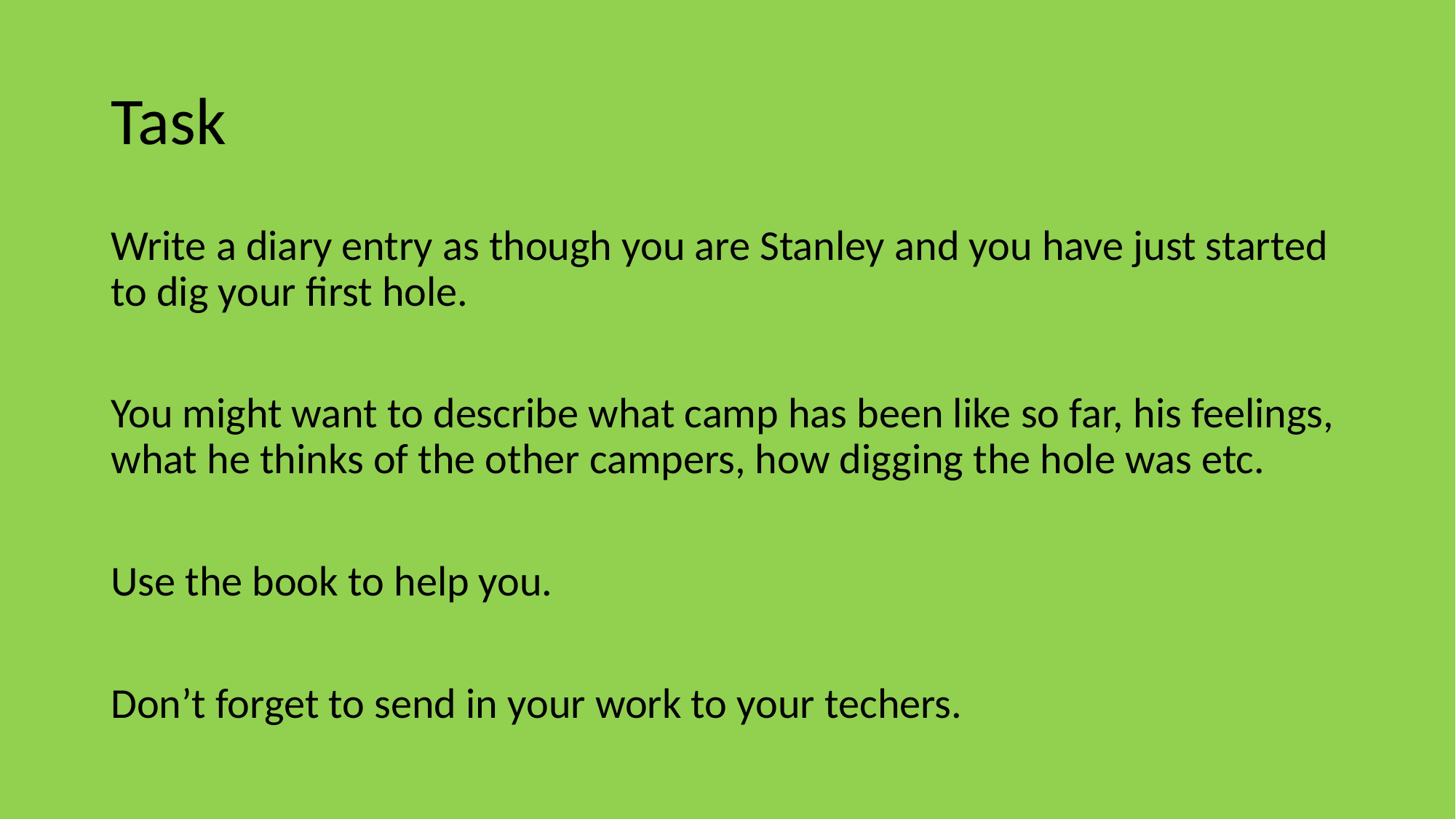

# Task
Write a diary entry as though you are Stanley and you have just started to dig your first hole.

You might want to describe what camp has been like so far, his feelings, what he thinks of the other campers, how digging the hole was etc.

Use the book to help you.

Don’t forget to send in your work to your techers.